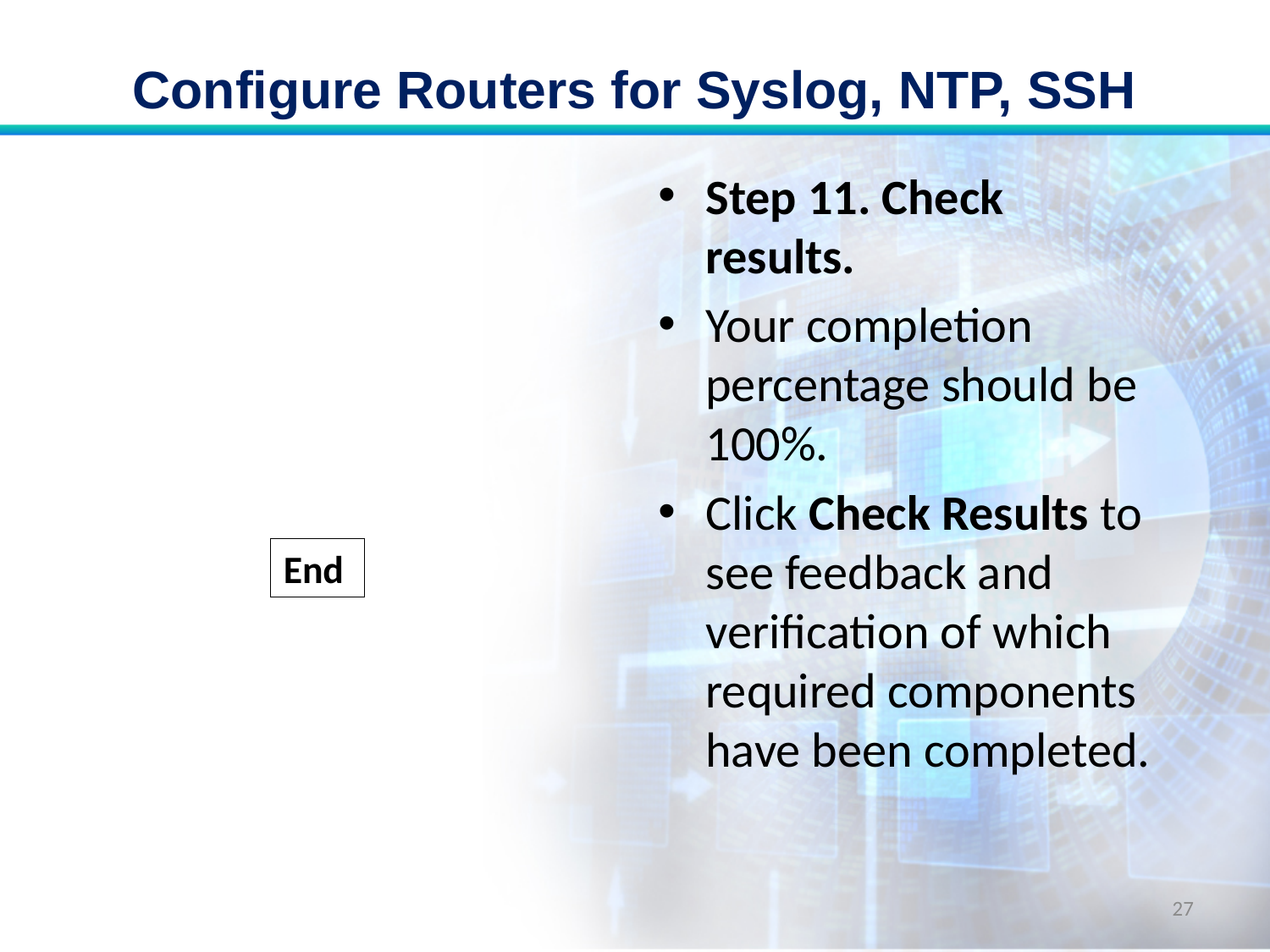

# Configure Routers for Syslog, NTP, SSH
Step 11. Check results.
Your completion percentage should be 100%.
Click Check Results to see feedback and verification of which required components have been completed.
End
27